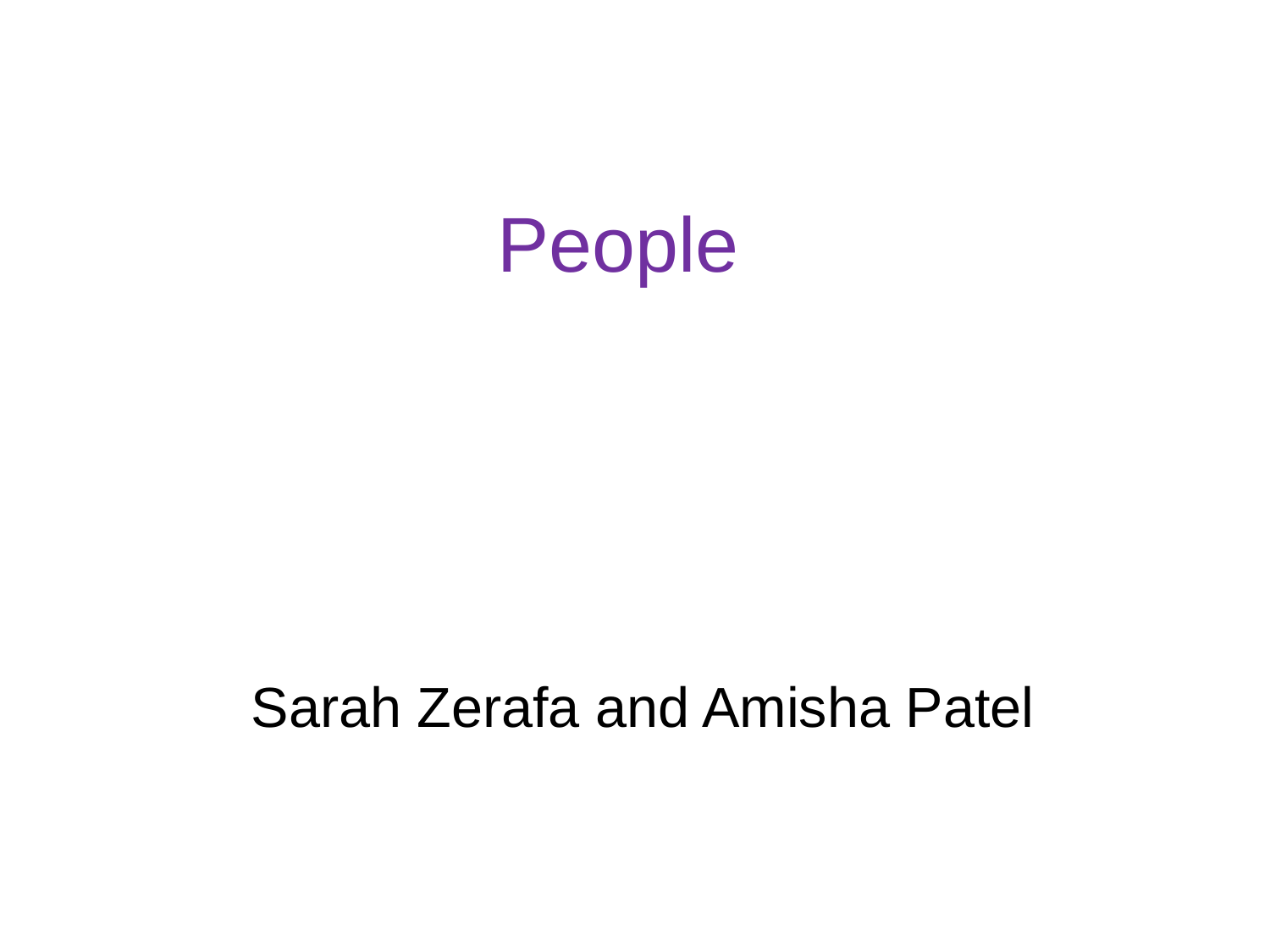

# People
Sarah Zerafa and Amisha Patel